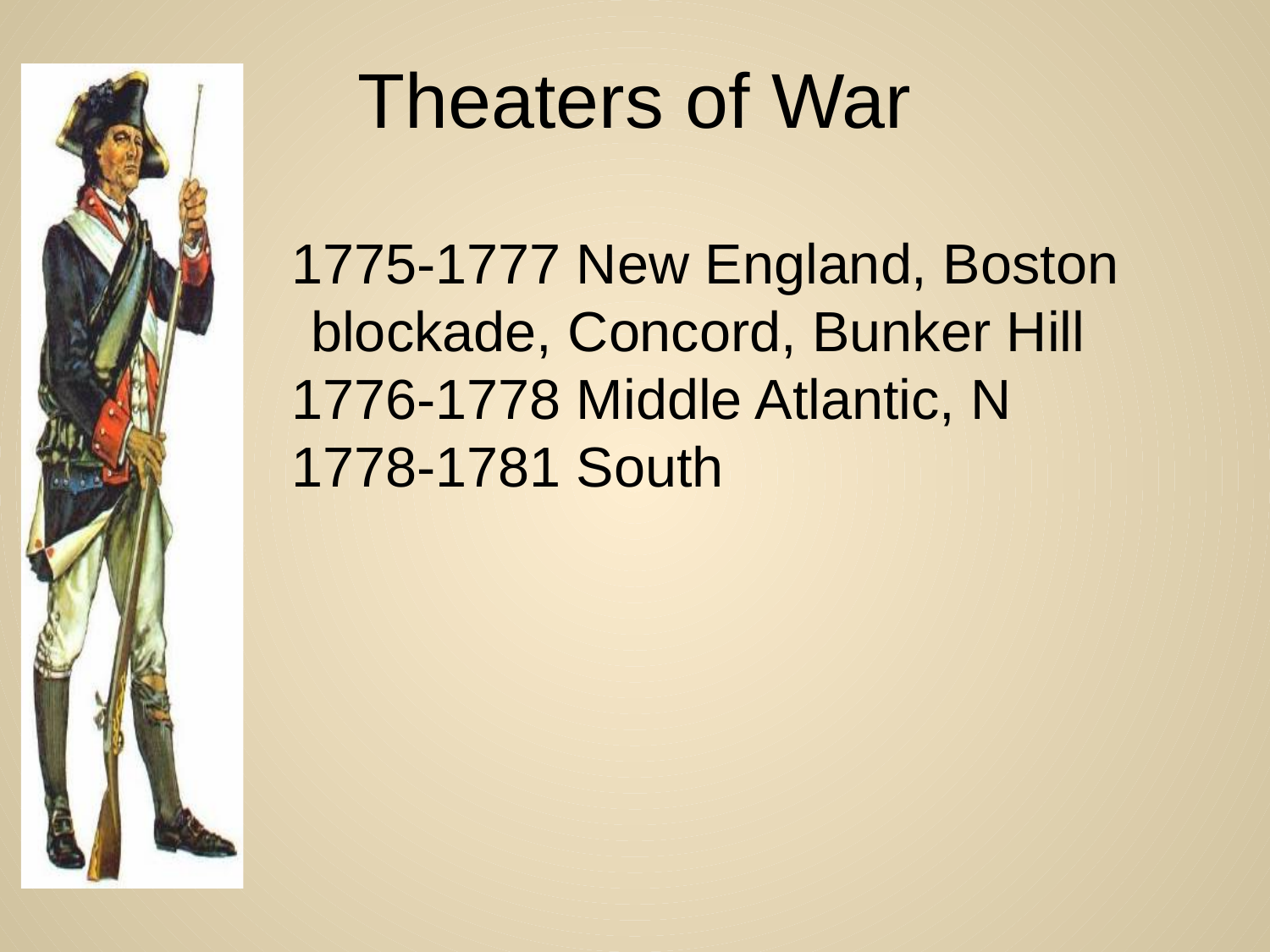

# Theaters of War
1775-1777 New England, Boston blockade, Concord, Bunker Hill
1776-1778 Middle Atlantic, N
1778-1781 South